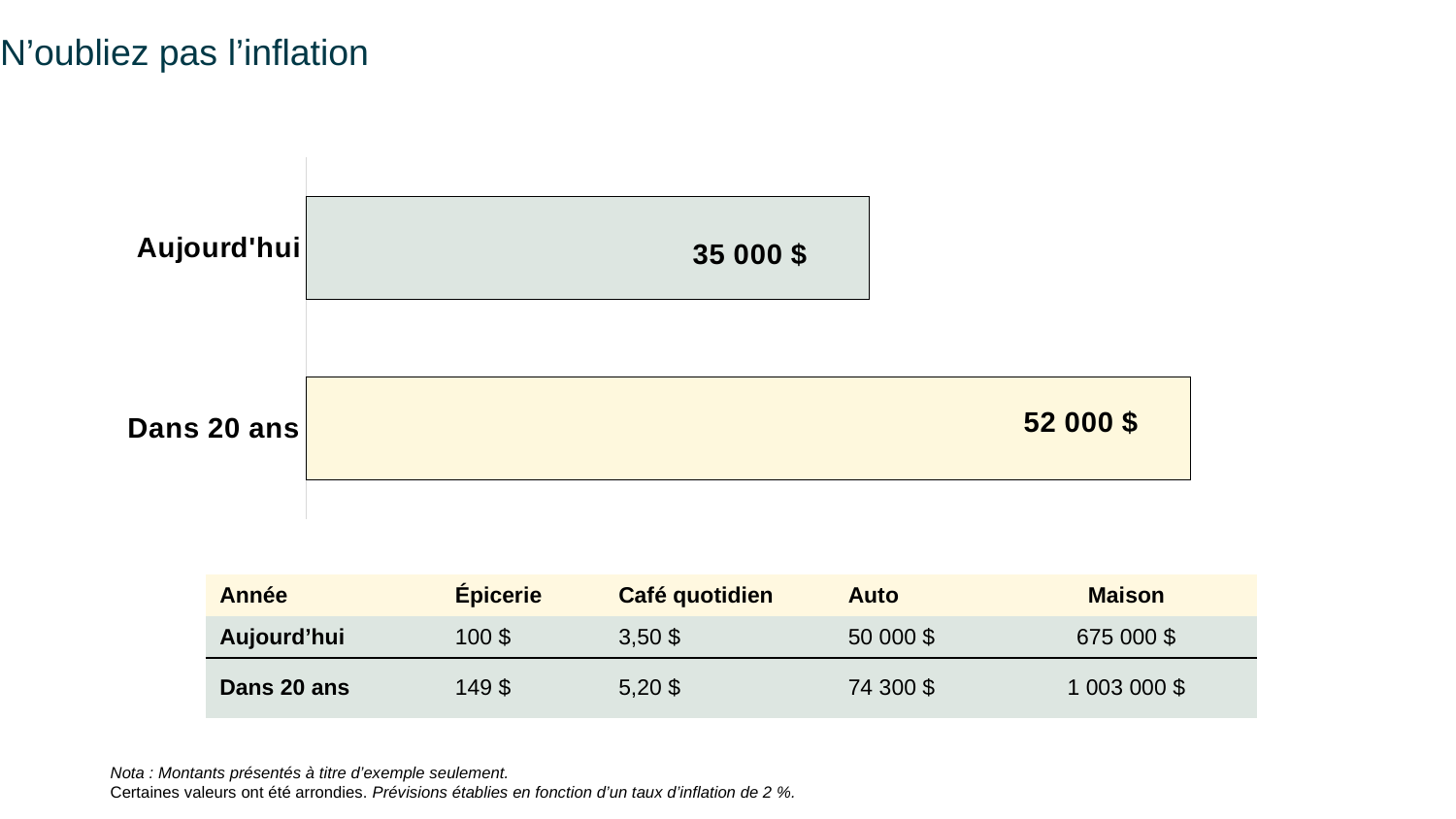

N’oubliez pas l’inflation

### Chart

| Category | Series 1 |
|---|---|
| Dans 20 ans | 55000.0 |
| Aujourd'hui | 35000.0 |
| Année | Épicerie | Café quotidien | Auto | Maison |
| --- | --- | --- | --- | --- |
| Aujourd’hui | 100 $ | 3,50 $ | 50 000 $ | 675 000 $ |
| Dans 20 ans | 149 $ | 5,20 $ | 74 300 $ | 1 003 000 $ |
Nota : Montants présentés à titre d’exemple seulement.
Certaines valeurs ont été arrondies. Prévisions établies en fonction d’un taux d’inflation de 2 %.